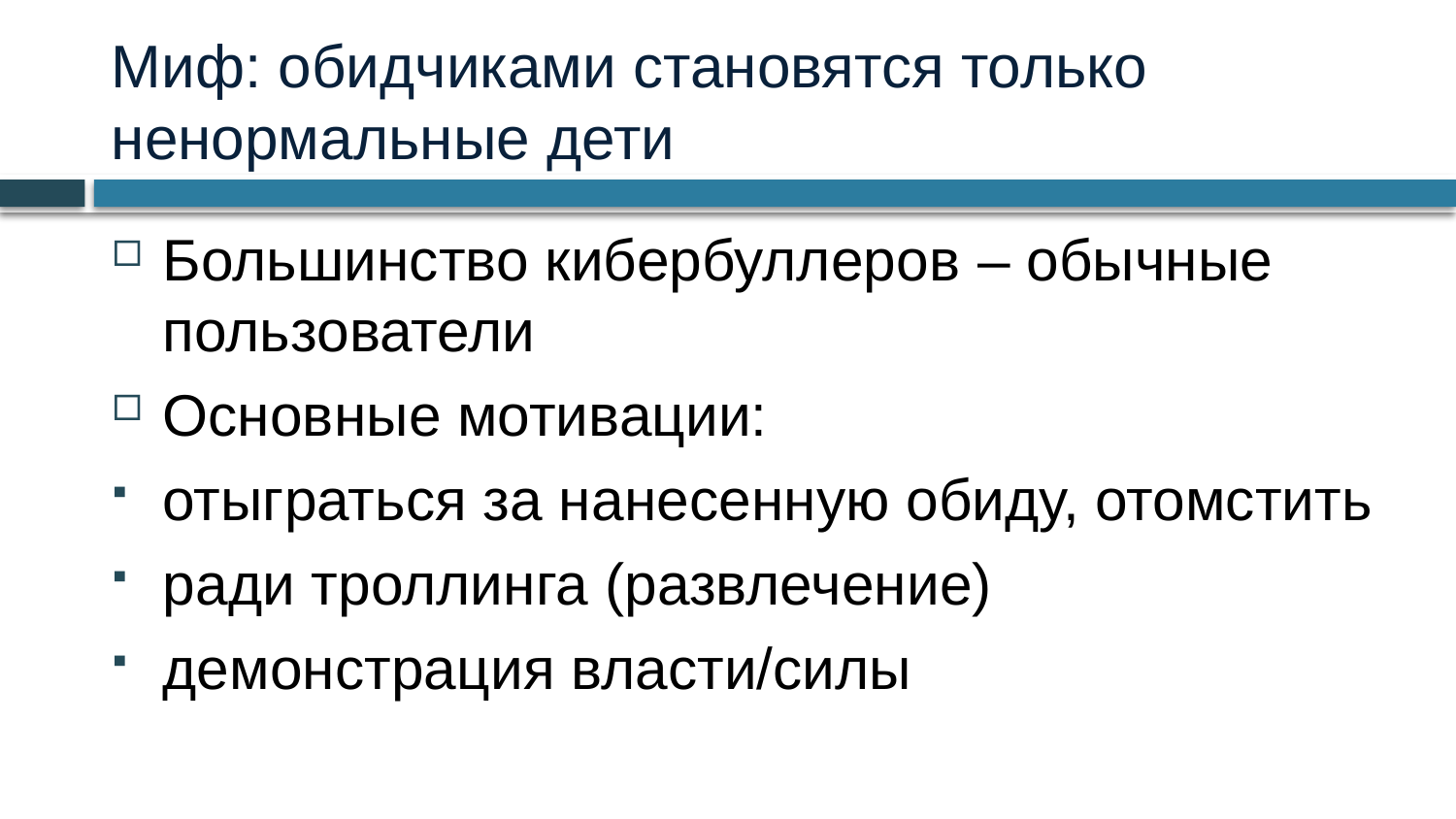

# Миф: обидчиками становятся только ненормальные дети
Большинство кибербуллеров – обычные пользователи
Основные мотивации:
отыграться за нанесенную обиду, отомстить
ради троллинга (развлечение)
демонстрация власти/силы